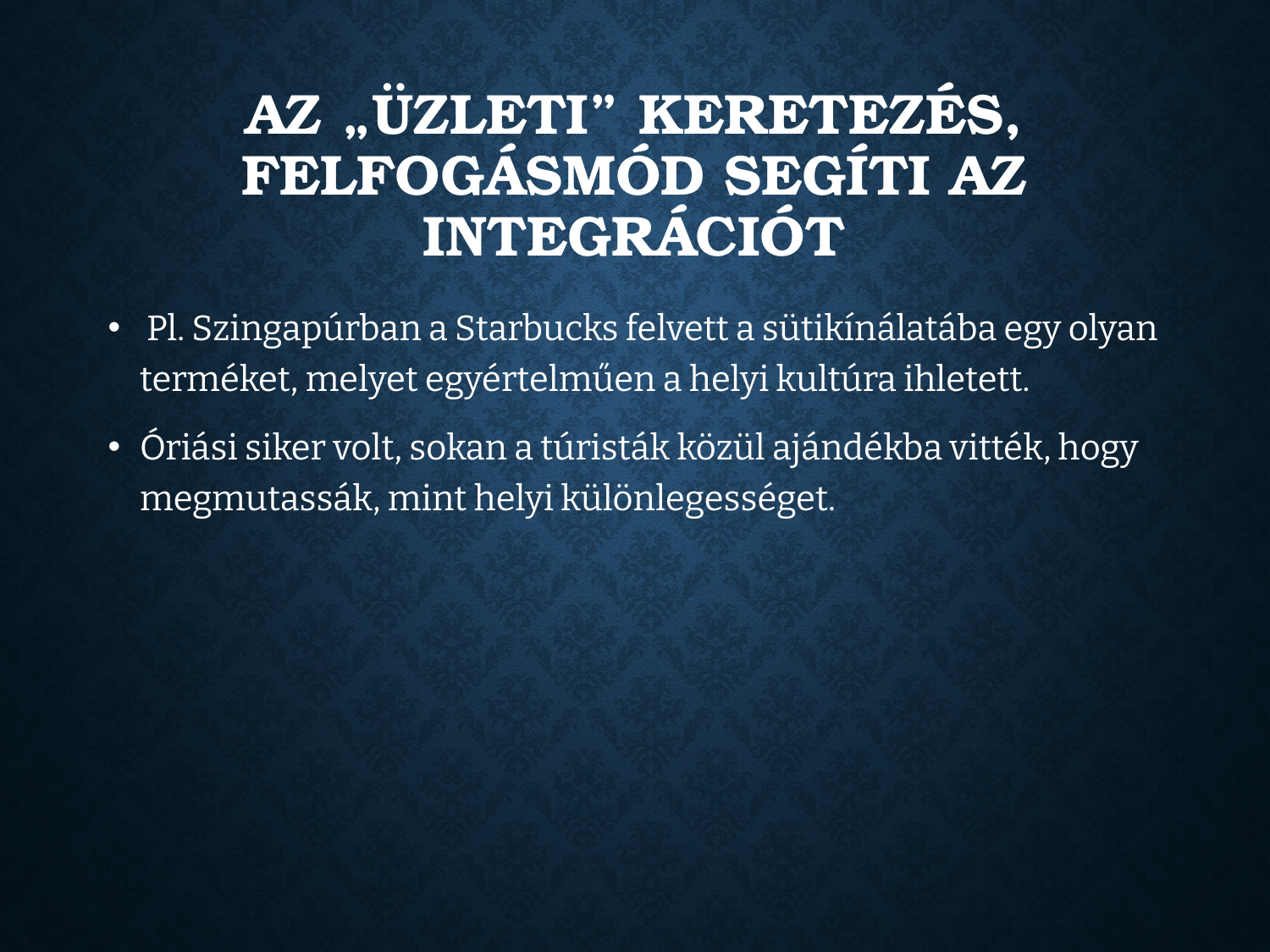

# Az „üzleti” keretezés, felfogásmód segíti az integrációt
 Pl. Szingapúrban a Starbucks felvett a sütikínálatába egy olyan terméket, melyet egyértelműen a helyi kultúra ihletett.
Óriási siker volt, sokan a túristák közül ajándékba vitték, hogy megmutassák, mint helyi különlegességet.